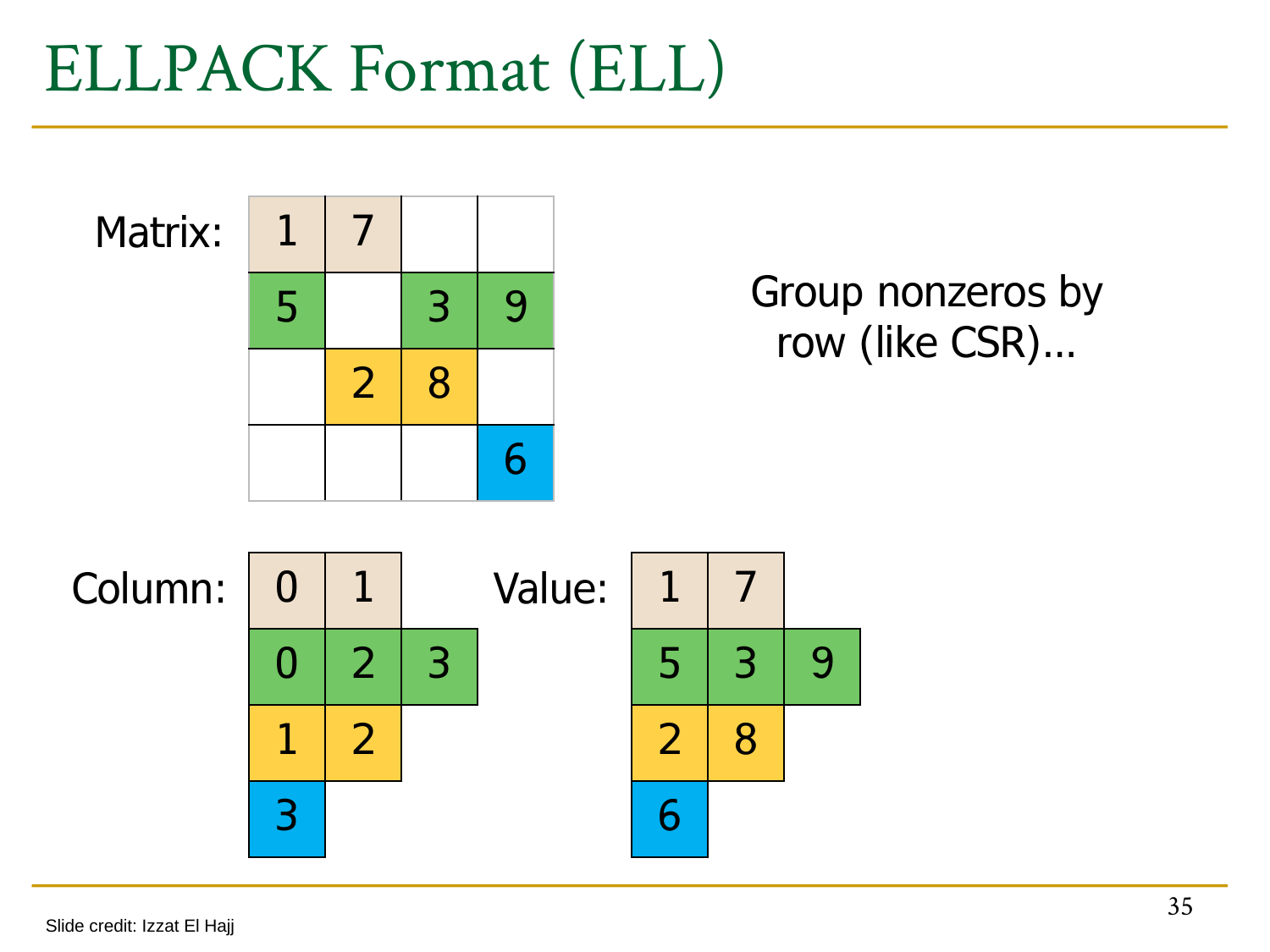

# ELLPACK Format (ELL)
| 1 | 7 |  |  |
| --- | --- | --- | --- |
| 5 |  | 3 | 9 |
|  | 2 | 8 |  |
|  |  |  | 6 |
Matrix:
Group nonzeros by row (like CSR)…
| 0 | 1 |  |
| --- | --- | --- |
| 0 | 2 | 3 |
| 1 | 2 |  |
| 3 |  |  |
| 1 | 7 |  |
| --- | --- | --- |
| 5 | 3 | 9 |
| 2 | 8 |  |
| 6 |  |  |
Column:
Value:
35
Slide credit: Izzat El Hajj